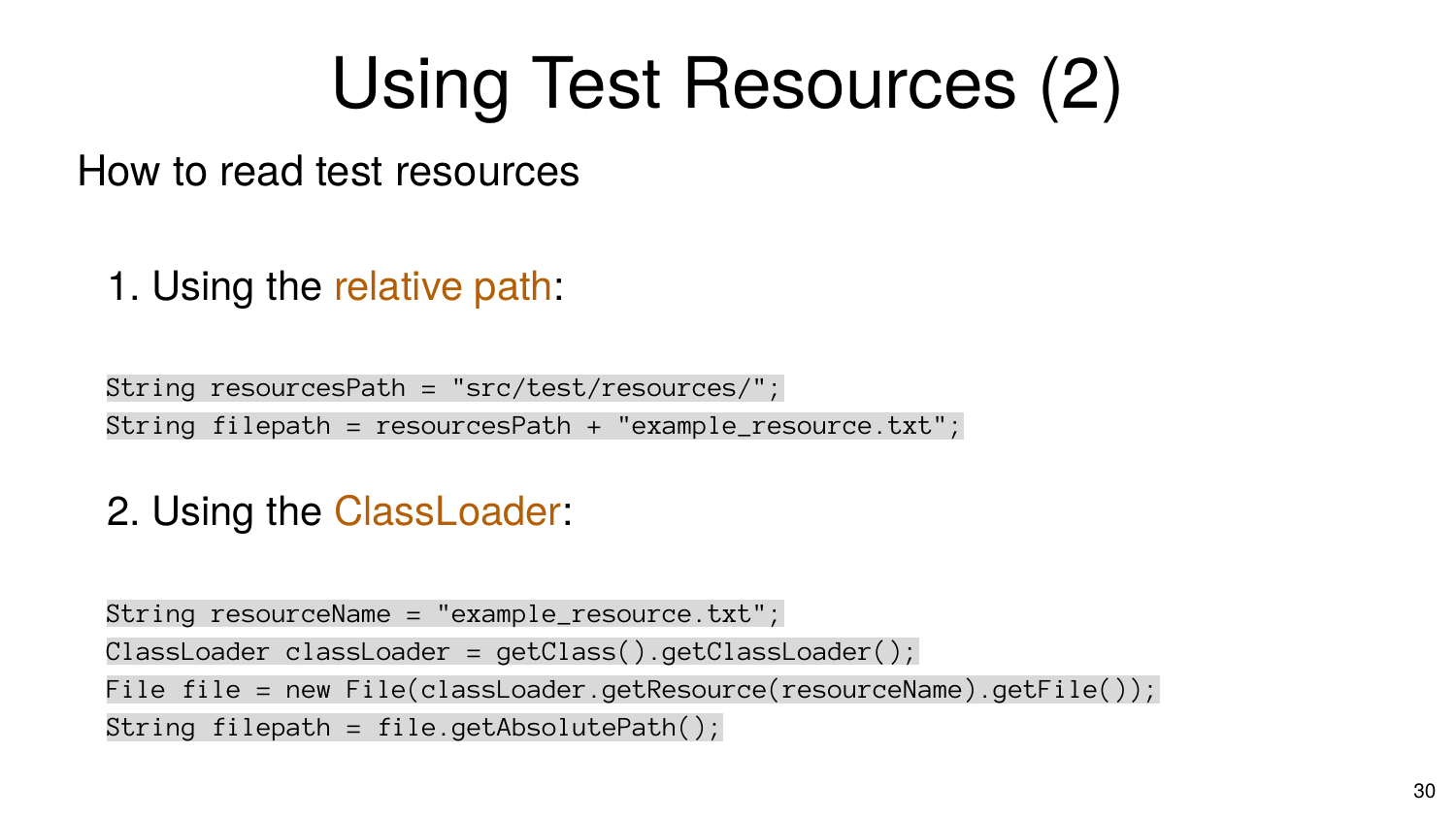

# Using Test Resources (2)
 How to read test resources

1. Using the relative path:

String resourcesPath = "src/test/resources/";
String filepath = resourcesPath + "example_resource.txt";

2. Using the ClassLoader:

String resourceName = "example_resource.txt";
ClassLoader classLoader = getClass().getClassLoader();
File file = new File(classLoader.getResource(resourceName).getFile());
String filepath = file.getAbsolutePath();
30